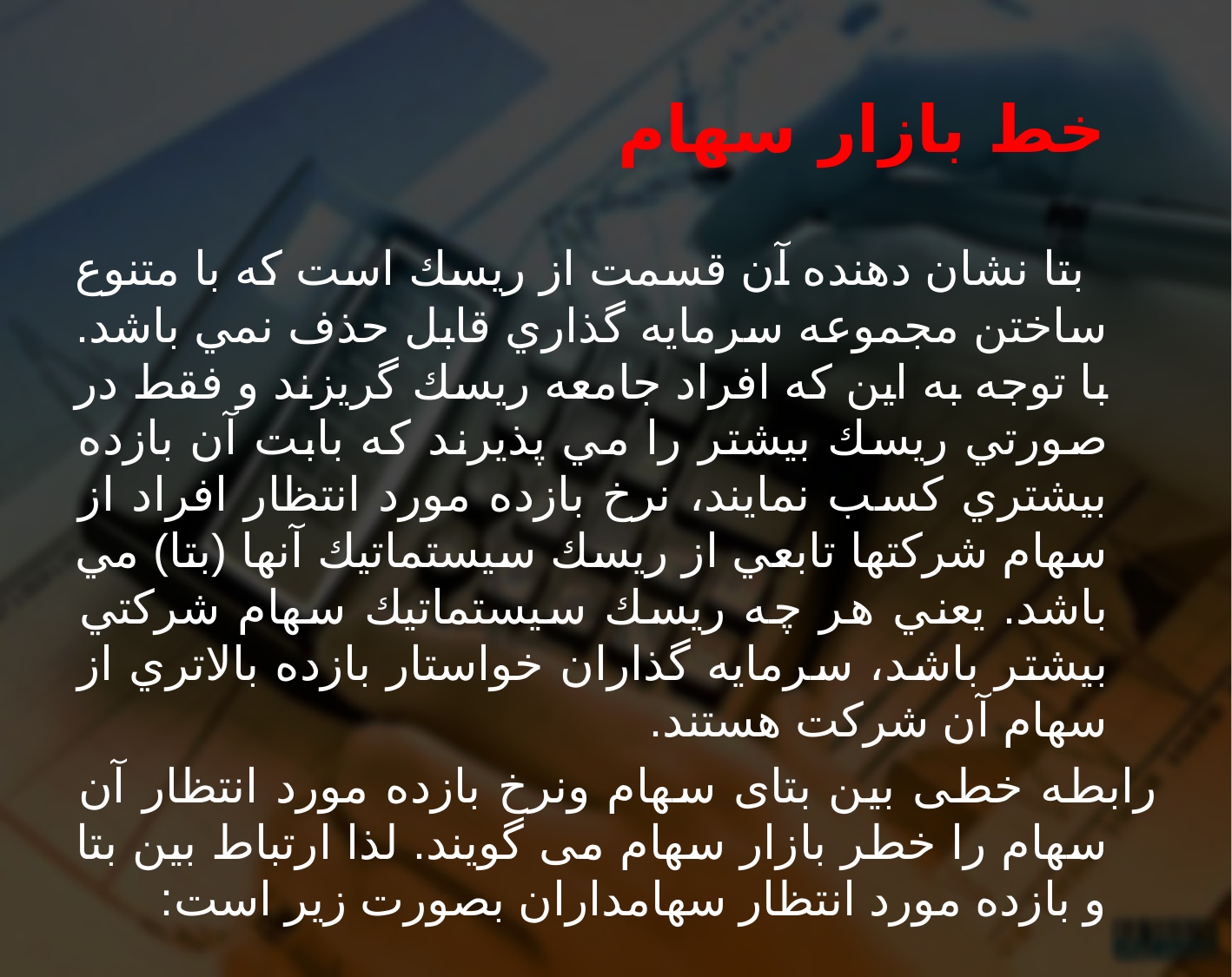

# خط بازار سهام
    بتا نشان دهنده آن قسمت از ريسك است كه با متنوع ساختن مجموعه سرمايه گذاري قابل حذف نمي باشد. با توجه به اين كه افراد جامعه ريسك گريزند و فقط در صورتي ريسك بيشتر را مي پذيرند كه بابت آن بازده بيشتري كسب نمايند، نرخ بازده مورد انتظار افراد از سهام شركتها تابعي از ريسك سيستماتيك آنها (بتا) مي باشد. يعني هر چه ريسك سيستماتيك سهام شركتي بيشتر باشد، سرمايه گذاران خواستار بازده بالاتري از سهام آن شركت هستند.
رابطه خطی بین بتای سهام ونرخ بازده مورد انتظار آن سهام را خطر بازار سهام می گویند. لذا ارتباط بين بتا و بازده مورد انتظار سهامداران بصورت زير است: